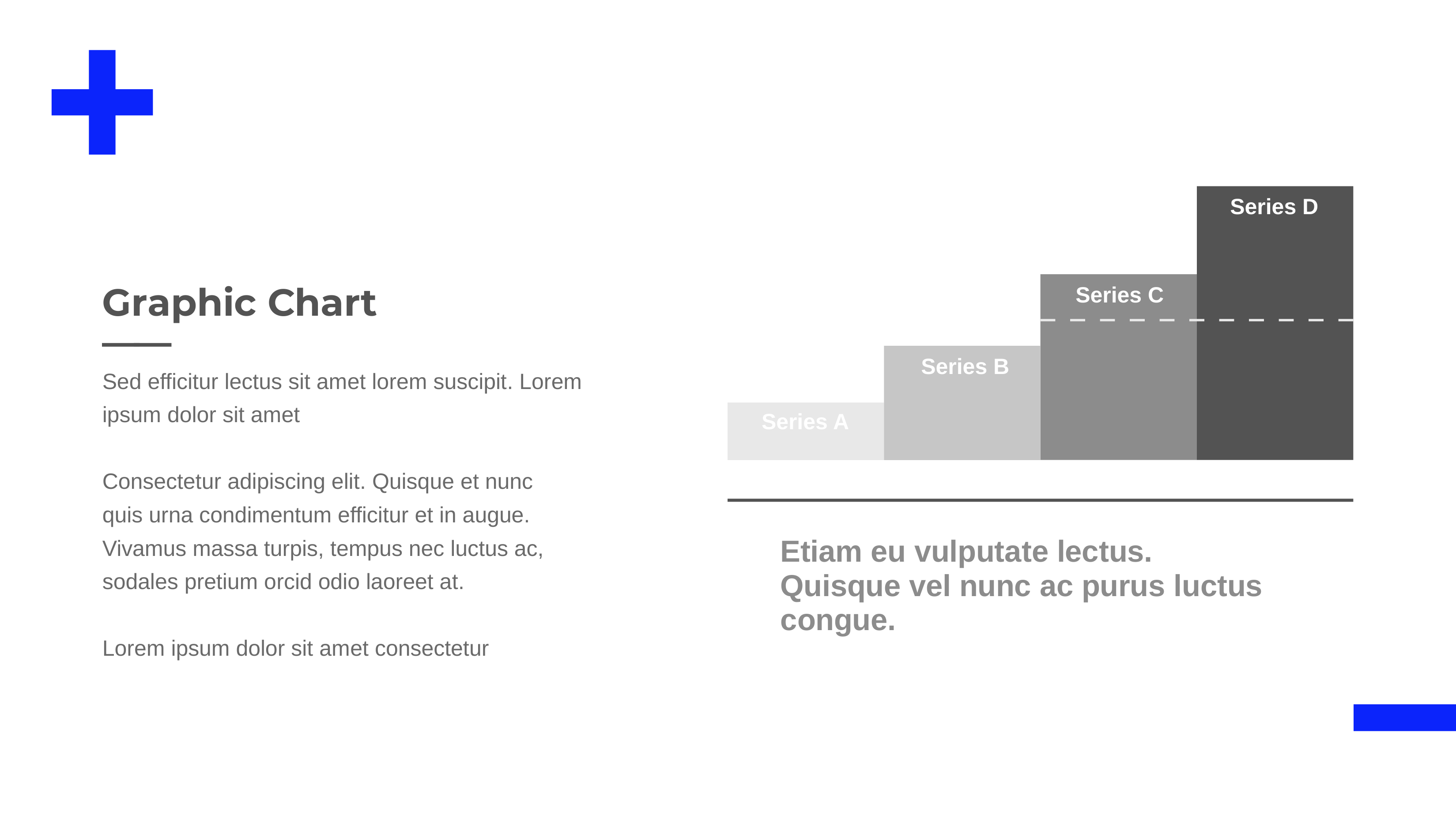

Series D

Series C
Graphic Chart
——

Series B
Sed efficitur lectus sit amet lorem suscipit. Lorem ipsum dolor sit amet

Consectetur adipiscing elit. Quisque et nunc quis urna condimentum efficitur et in augue.
Vivamus massa turpis, tempus nec luctus ac, sodales pretium orcid odio laoreet at.

Lorem ipsum dolor sit amet consectetur

Series A

Etiam eu vulputate lectus. Quisque vel nunc ac purus luctus congue.